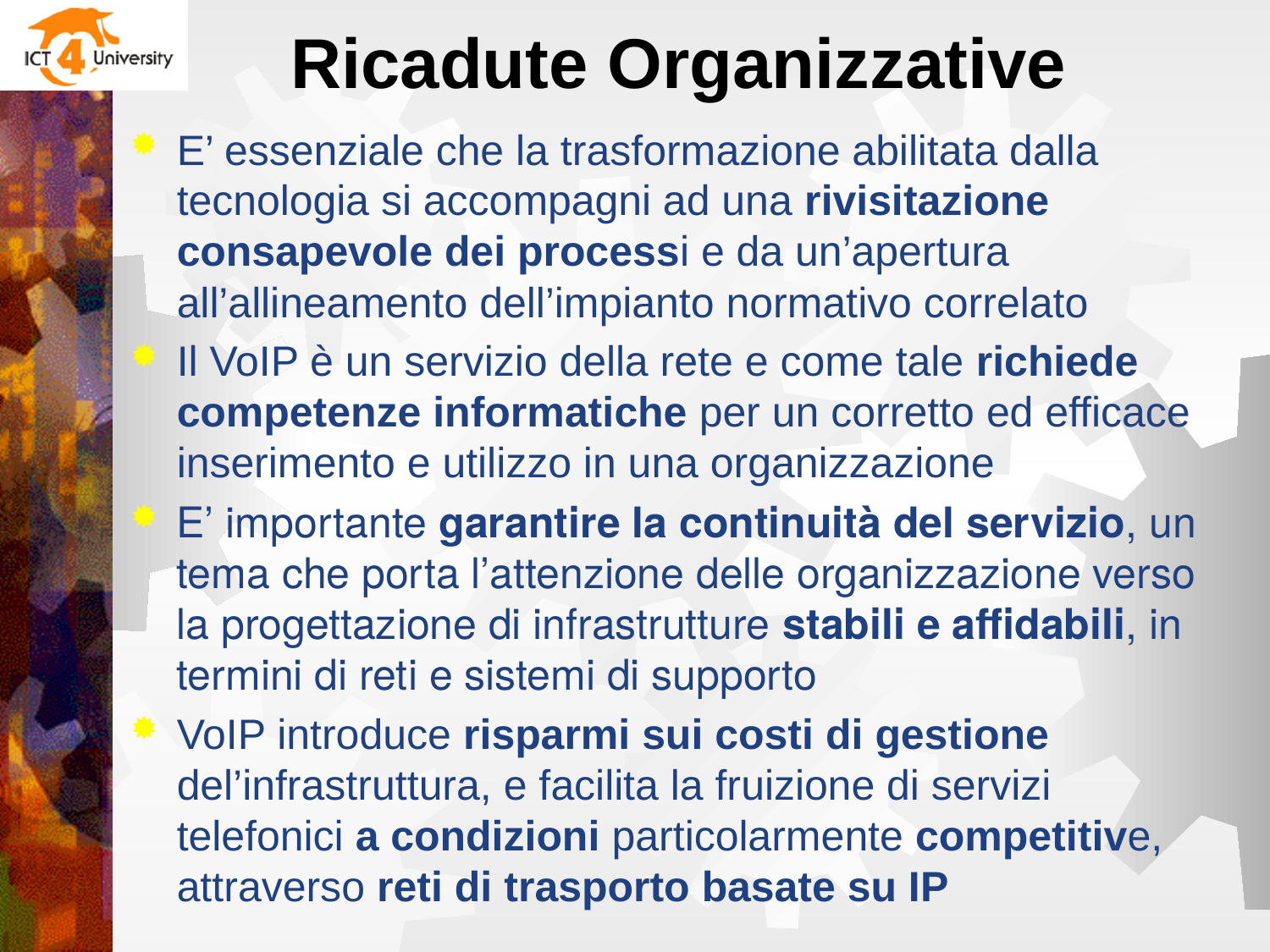

# Ricadute Organizzative
E’ essenziale che la trasformazione abilitata dalla tecnologia si accompagni ad una rivisitazione consapevole dei processi e da un’apertura all’allineamento dell’impianto normativo correlato
Il VoIP è un servizio della rete e come tale richiede competenze informatiche per un corretto ed efficace inserimento e utilizzo in una organizzazione
E’ importante garantire la continuità del servizio, un tema che porta l’attenzione delle organizzazione verso la progettazione di infrastrutture stabili e affidabili, in termini di reti e sistemi di supporto
VoIP introduce risparmi sui costi di gestione del’infrastruttura, e facilita la fruizione di servizi telefonici a condizioni particolarmente competitive, attraverso reti di trasporto basate su IP